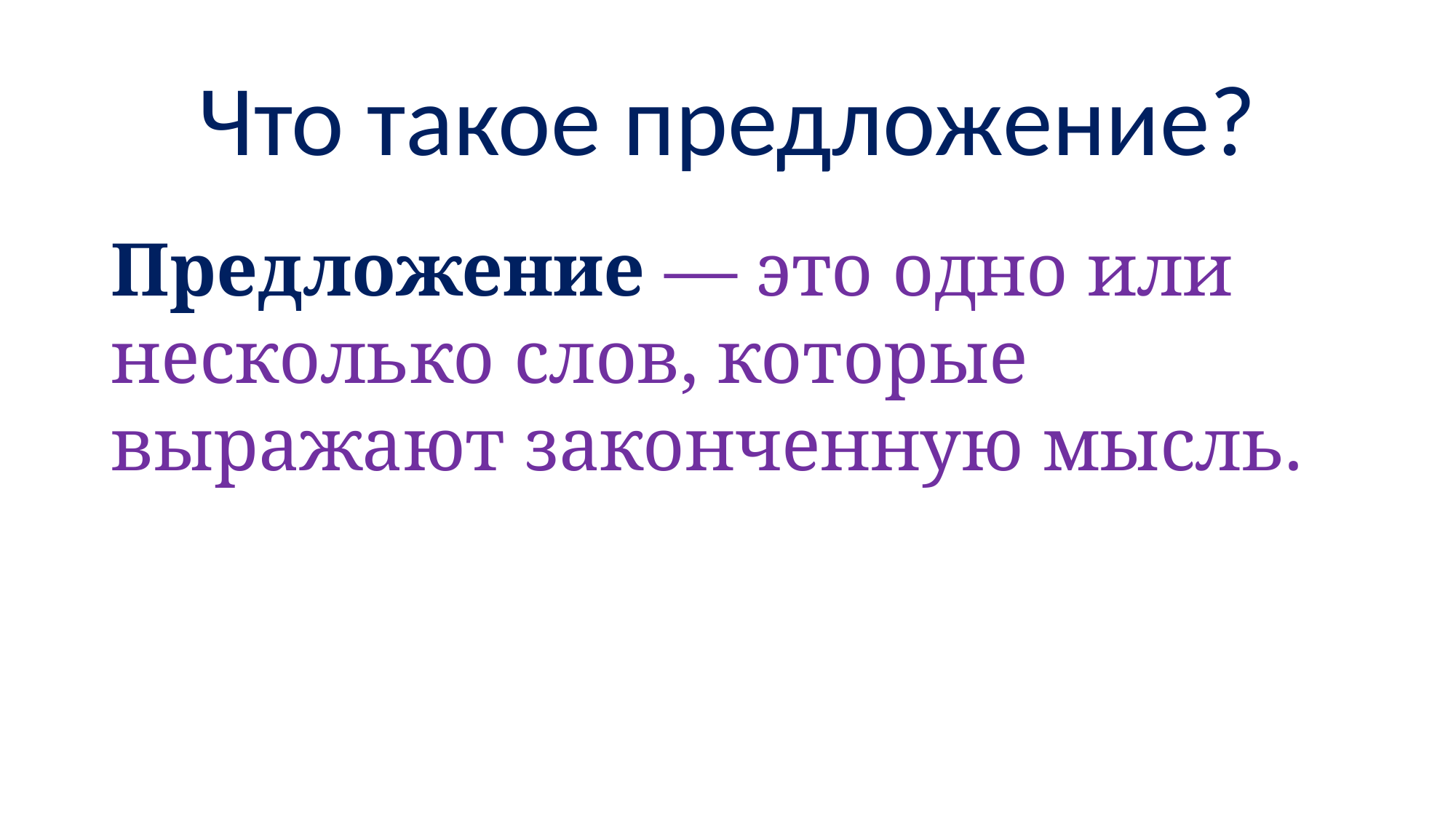

# Что такое предложение?
Предложение — это одно или несколько слов, которые выражают законченную мысль.